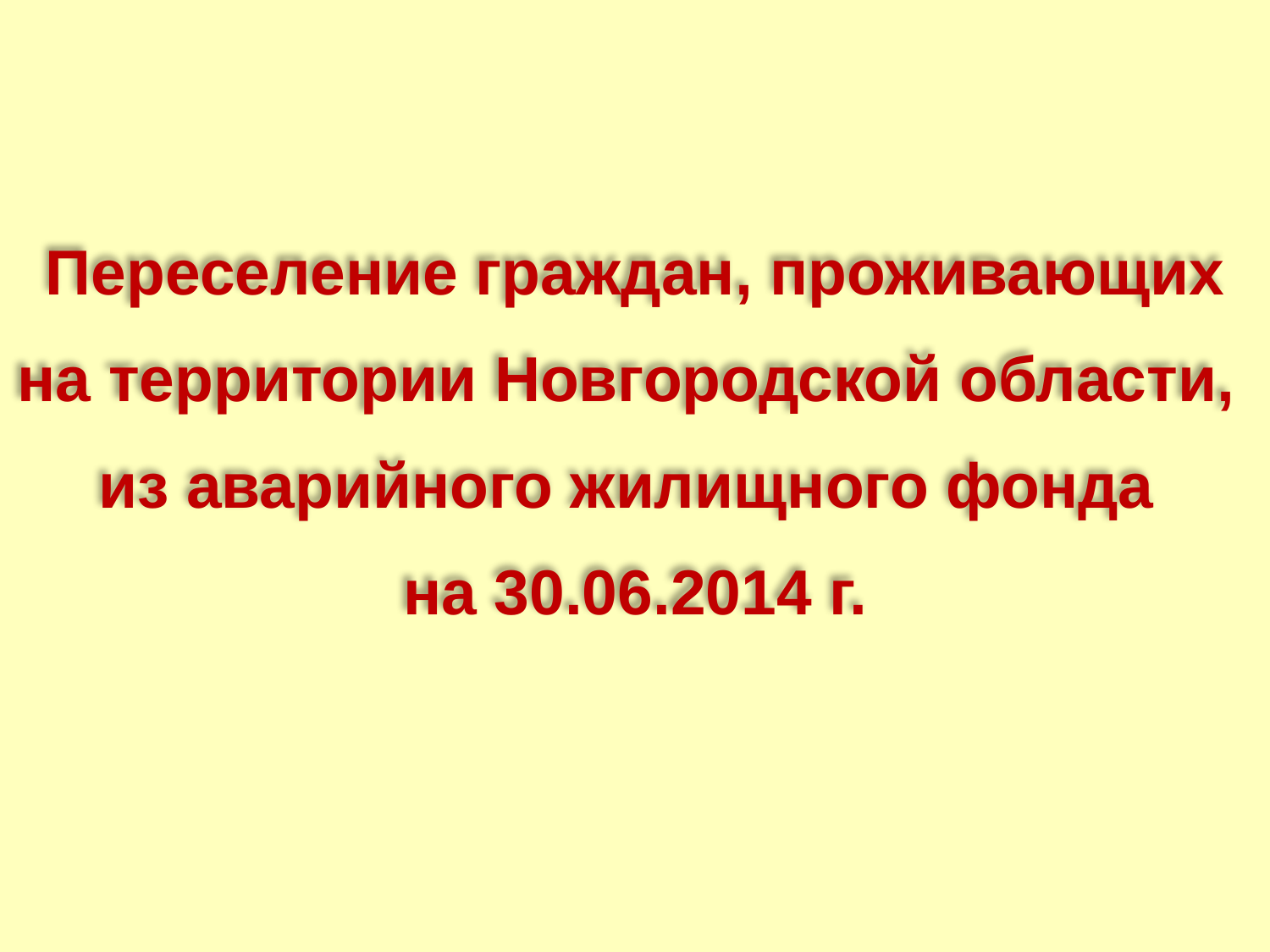

Переселение граждан, проживающих на территории Новгородской области,
из аварийного жилищного фонда
на 30.06.2014 г.